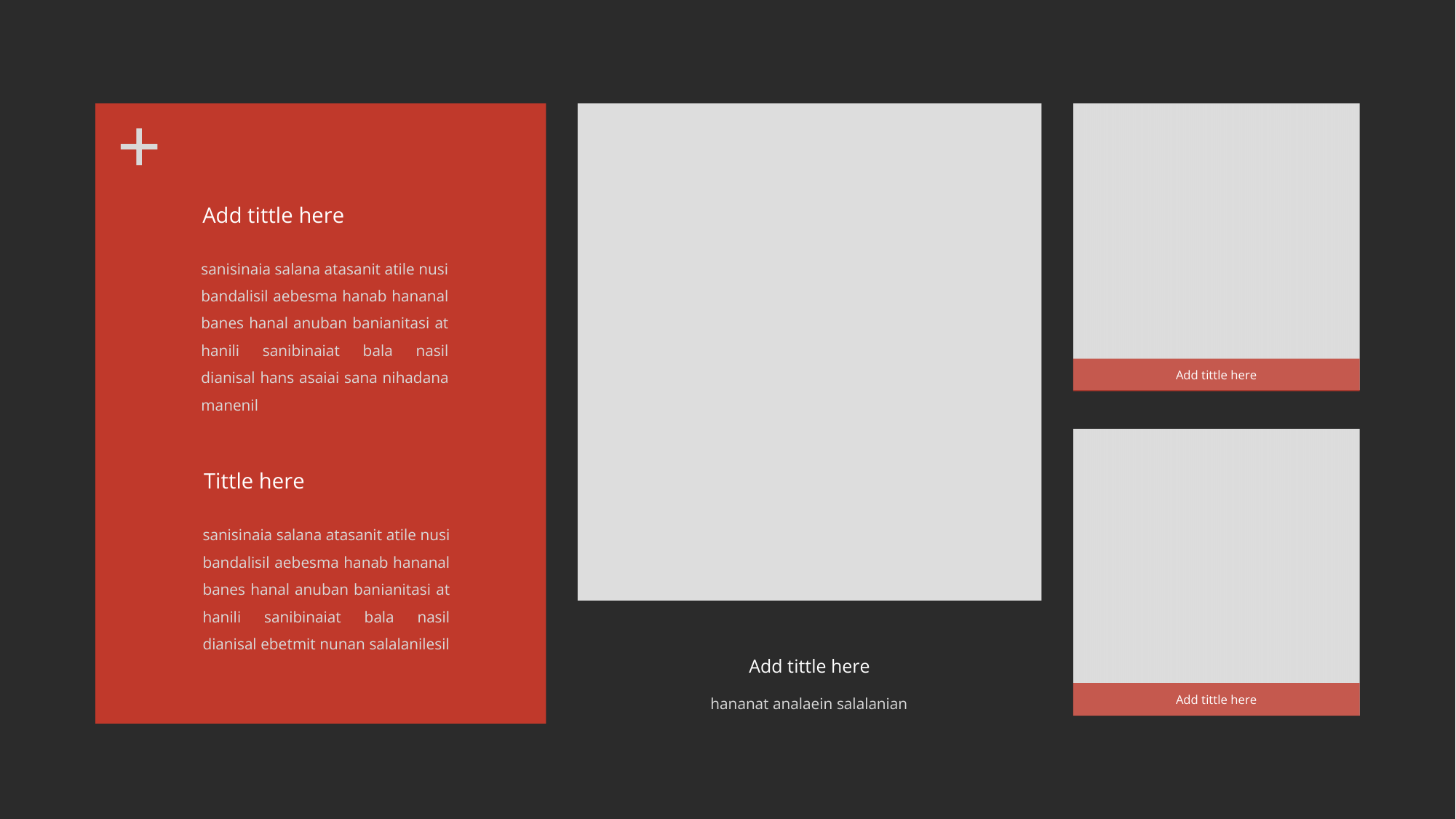

Add tittle here
sanisinaia salana atasanit atile nusi bandalisil aebesma hanab hananal banes hanal anuban banianitasi at hanili sanibinaiat bala nasil dianisal hans asaiai sana nihadana manenil
Add tittle here
Tittle here
sanisinaia salana atasanit atile nusi bandalisil aebesma hanab hananal banes hanal anuban banianitasi at hanili sanibinaiat bala nasil dianisal ebetmit nunan salalanilesil
Add tittle here
hananat analaein salalanian
Add tittle here